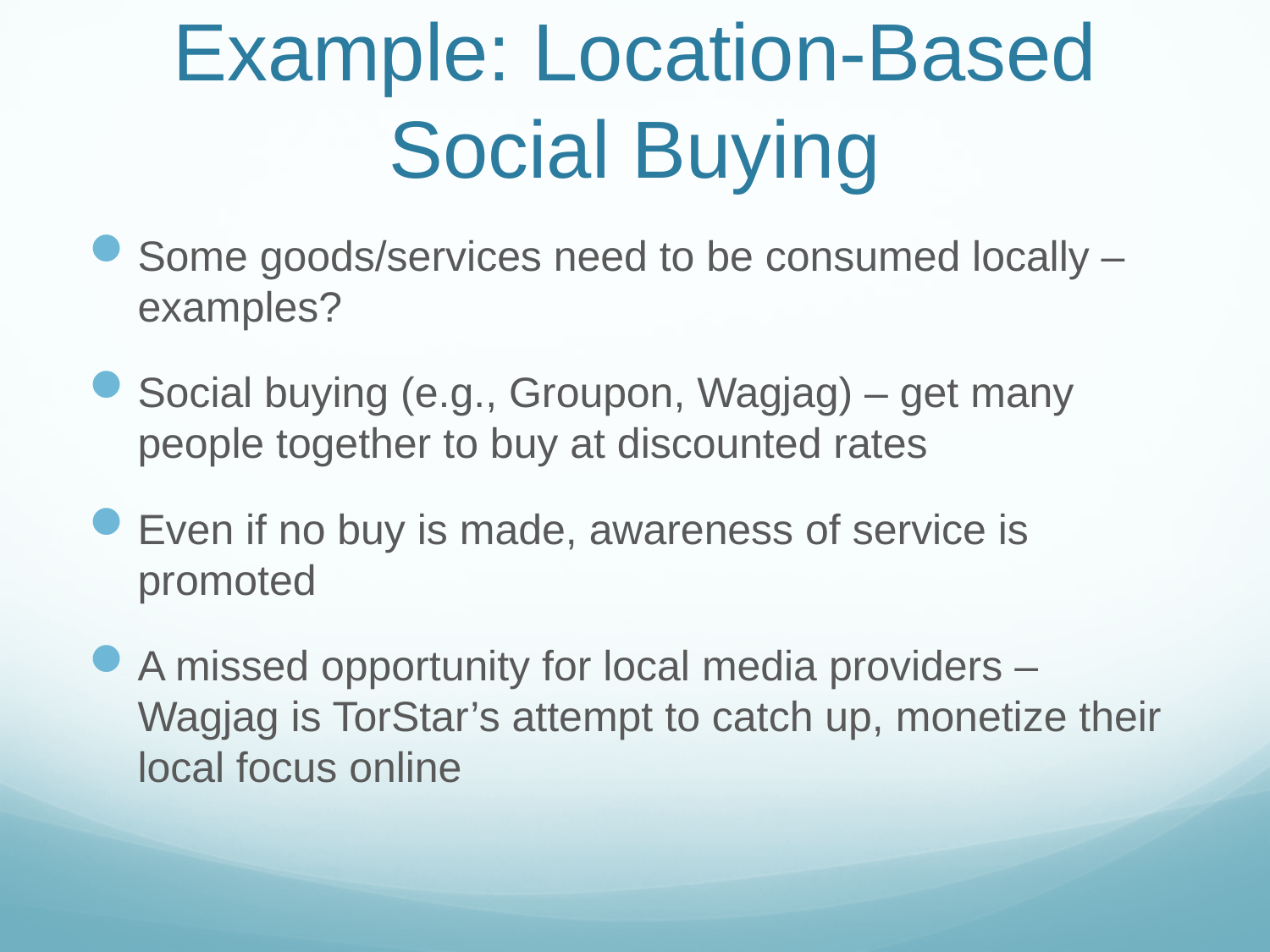

# Example: Location-Based Social Buying
Some goods/services need to be consumed locally – examples?
Social buying (e.g., Groupon, Wagjag) – get many people together to buy at discounted rates
Even if no buy is made, awareness of service is promoted
A missed opportunity for local media providers – Wagjag is TorStar’s attempt to catch up, monetize their local focus online